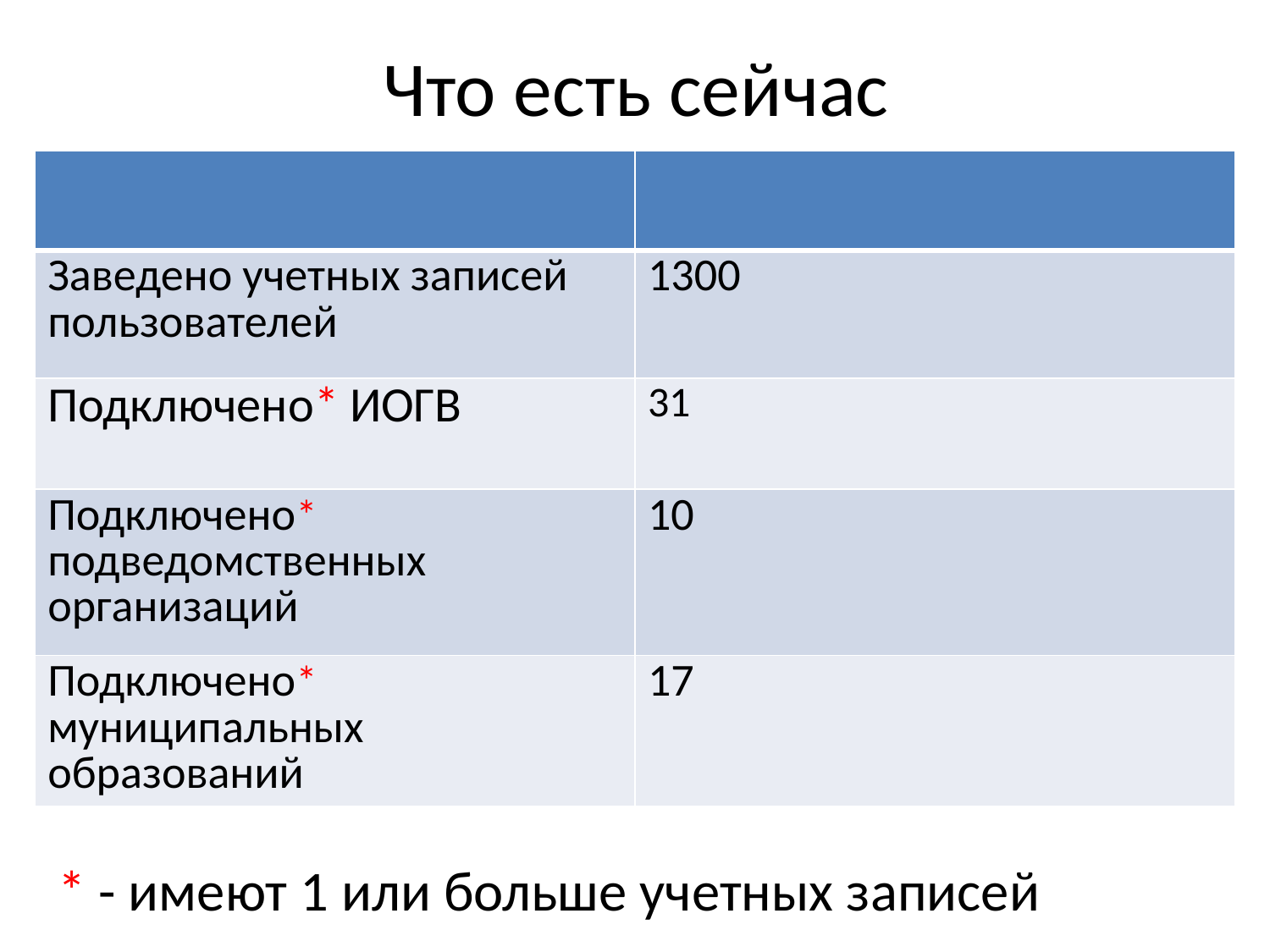

# Что есть сейчас
|  |  |
| --- | --- |
| Заведено учетных записей пользователей | 1300 |
| Подключено\* ИОГВ | 31 |
| Подключено\* подведомственных организаций | 10 |
| Подключено\* муниципальных образований | 17 |
* - имеют 1 или больше учетных записей